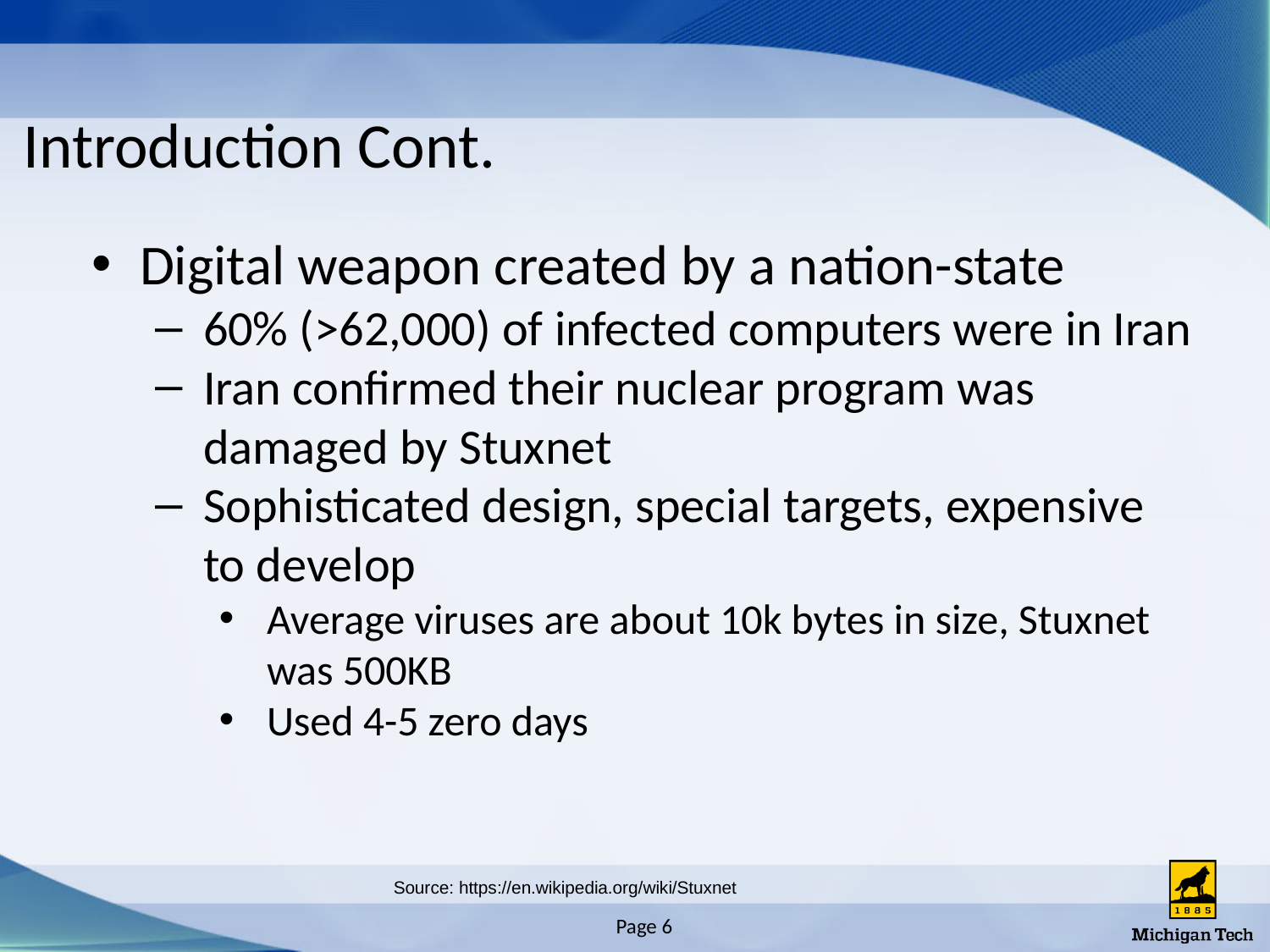

# Introduction Cont.
Digital weapon created by a nation-state
60% (>62,000) of infected computers were in Iran
Iran confirmed their nuclear program was damaged by Stuxnet
Sophisticated design, special targets, expensive to develop
Average viruses are about 10k bytes in size, Stuxnet was 500KB
Used 4-5 zero days
Source: https://en.wikipedia.org/wiki/Stuxnet